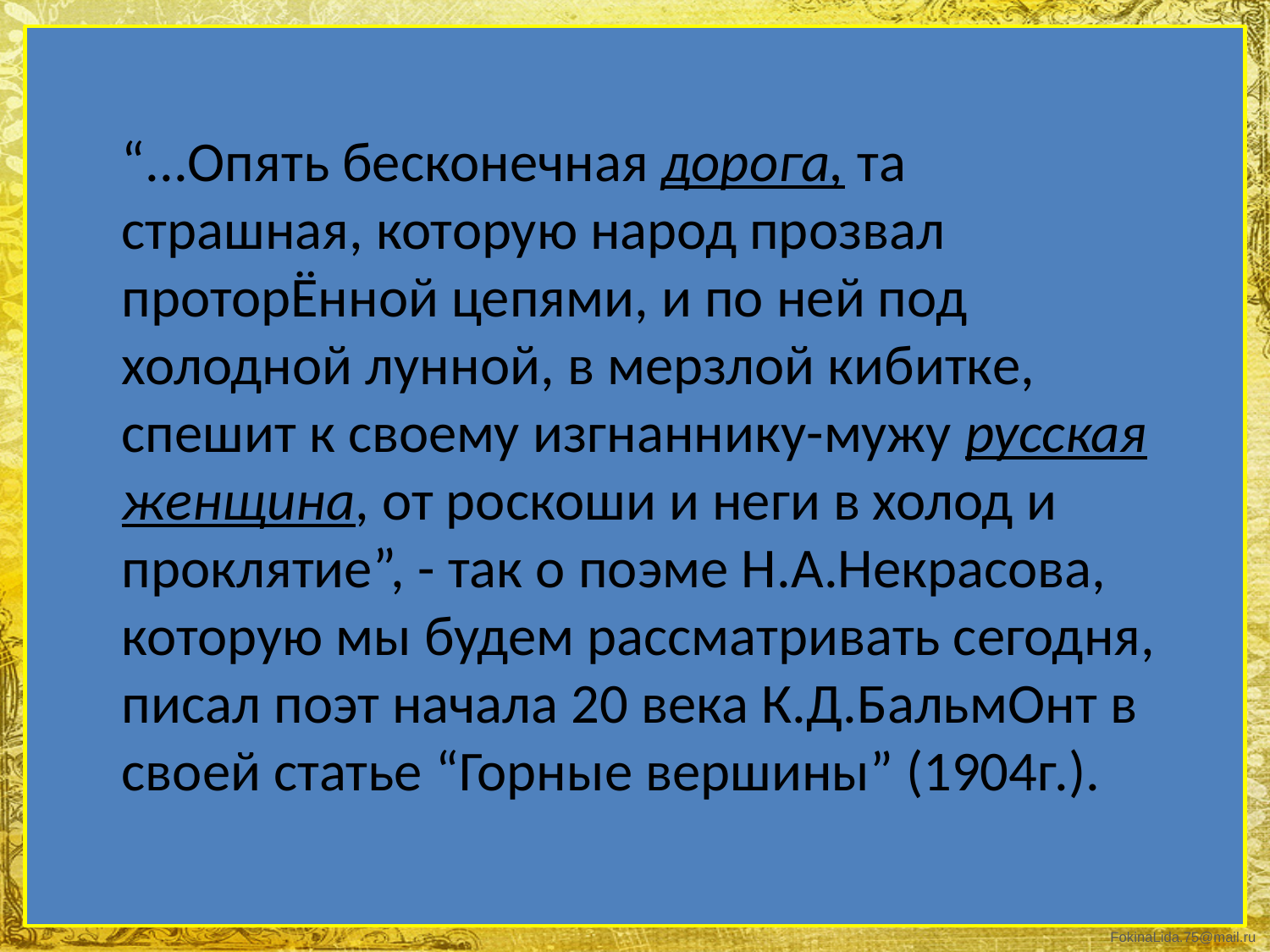

“...Опять бесконечная дорога, та страшная, которую народ прозвал проторЁнной цепями, и по ней под холодной лунной, в мерзлой кибитке, спешит к своему изгнаннику-мужу русская женщина, от роскоши и неги в холод и проклятие”, - так о поэме Н.А.Некрасова, которую мы будем рассматривать сегодня, писал поэт начала 20 века К.Д.БальмОнт в своей статье “Горные вершины” (1904г.).